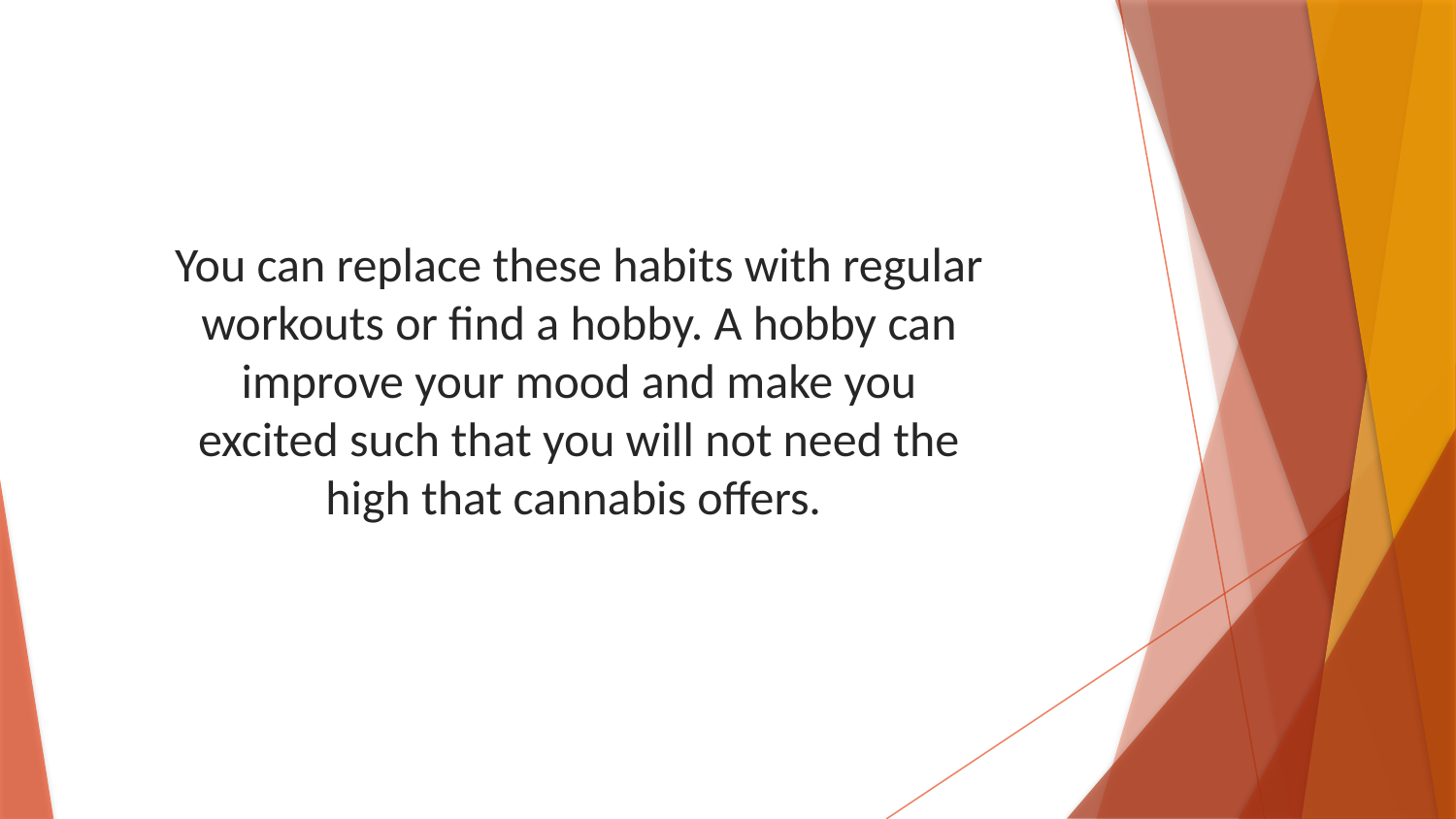

You can replace these habits with regular workouts or find a hobby. A hobby can improve your mood and make you excited such that you will not need the high that cannabis offers.